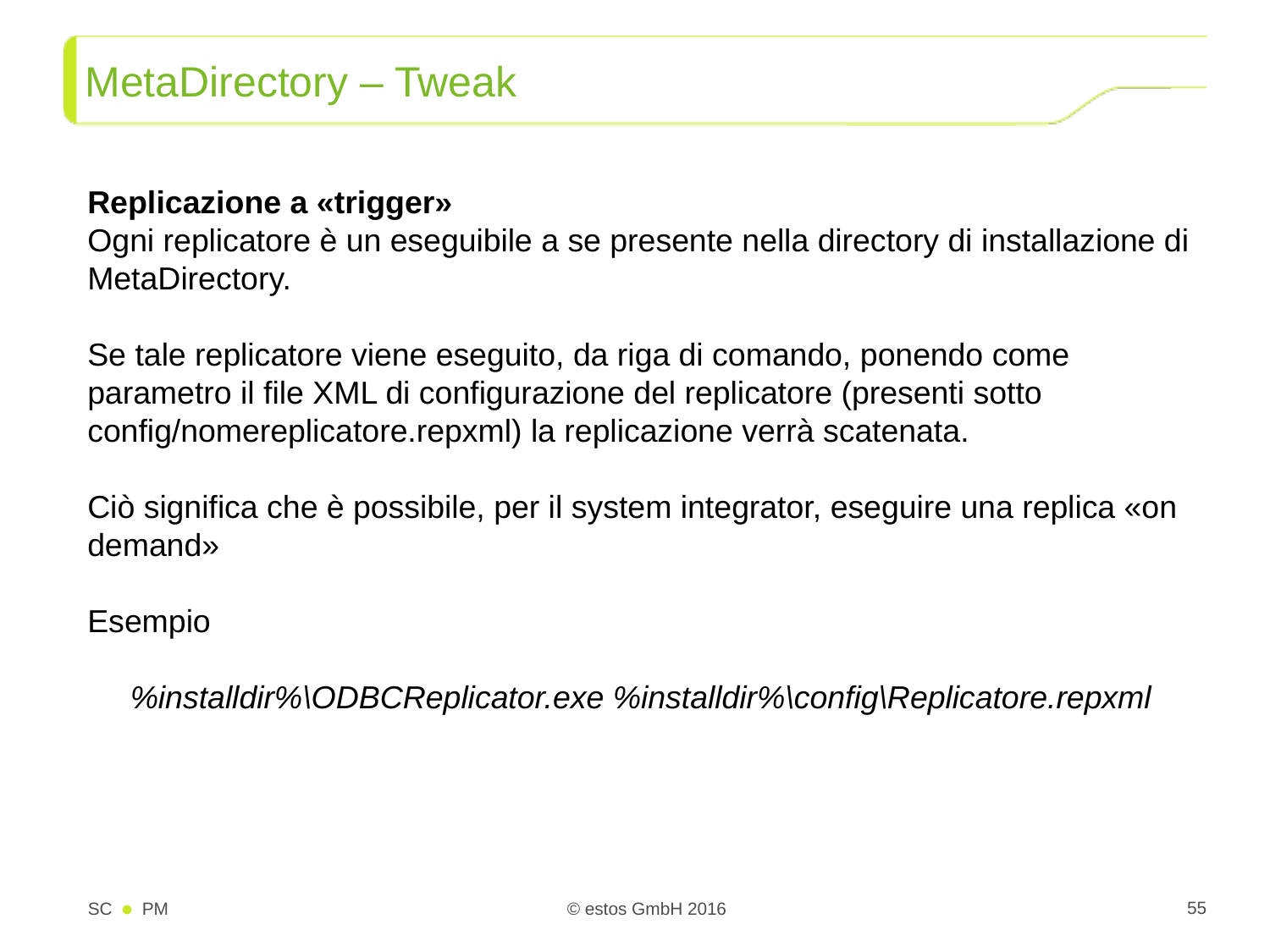

# MetaDirectory – Tweak
Replicazione a «trigger»
Ogni replicatore è un eseguibile a se presente nella directory di installazione di MetaDirectory.

Se tale replicatore viene eseguito, da riga di comando, ponendo come parametro il file XML di configurazione del replicatore (presenti sotto config/nomereplicatore.repxml) la replicazione verrà scatenata.

Ciò significa che è possibile, per il system integrator, eseguire una replica «on demand»

Esempio

%installdir%\ODBCReplicator.exe %installdir%\config\Replicatore.repxml

SC
PM
55